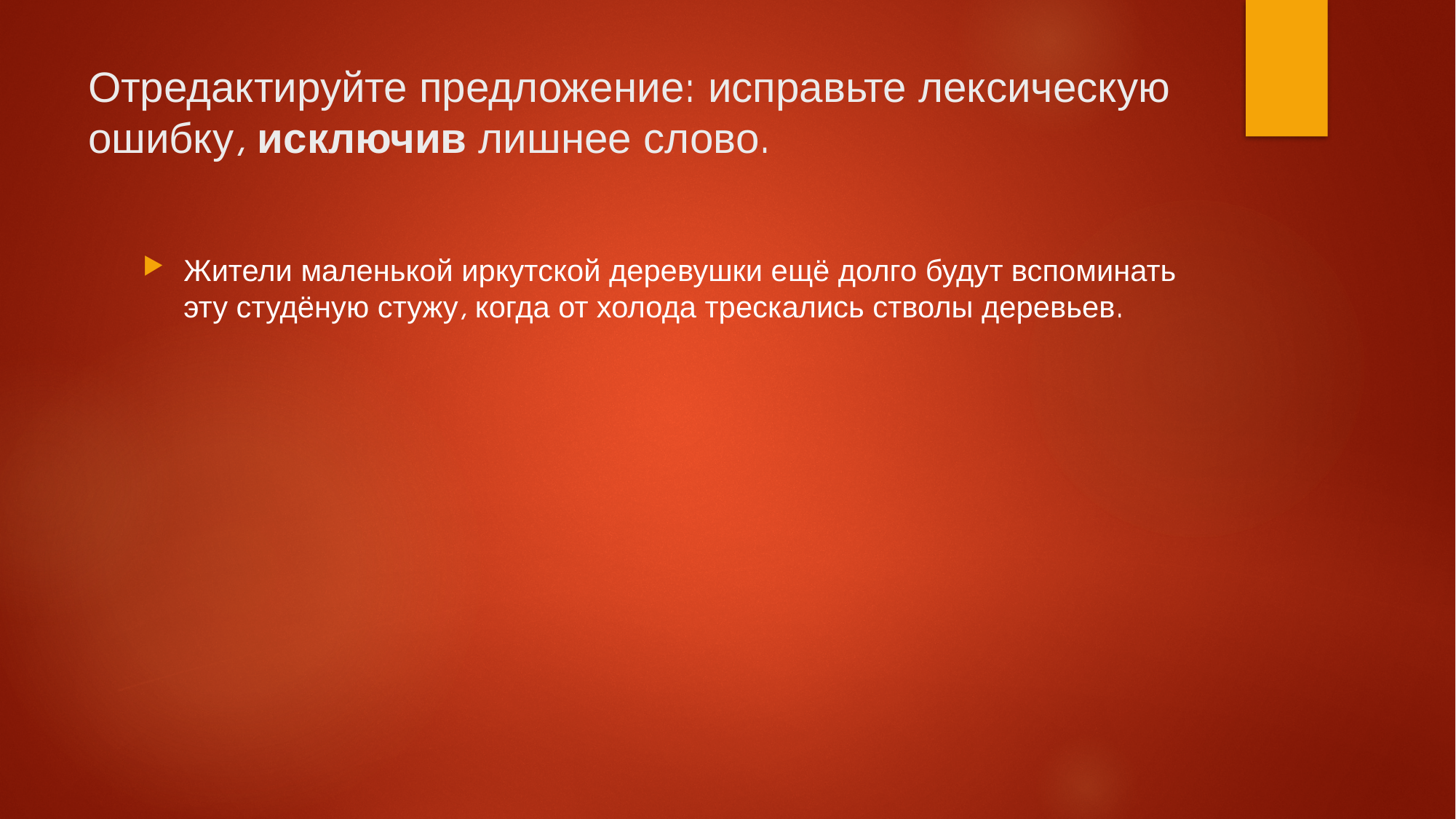

# Отредактируйте предложение: исправьте лексическую ошибку, исключив лишнее слово.
Жители маленькой иркутской деревушки ещё долго будут вспоминать эту студёную стужу, когда от холода трескались стволы деревьев.